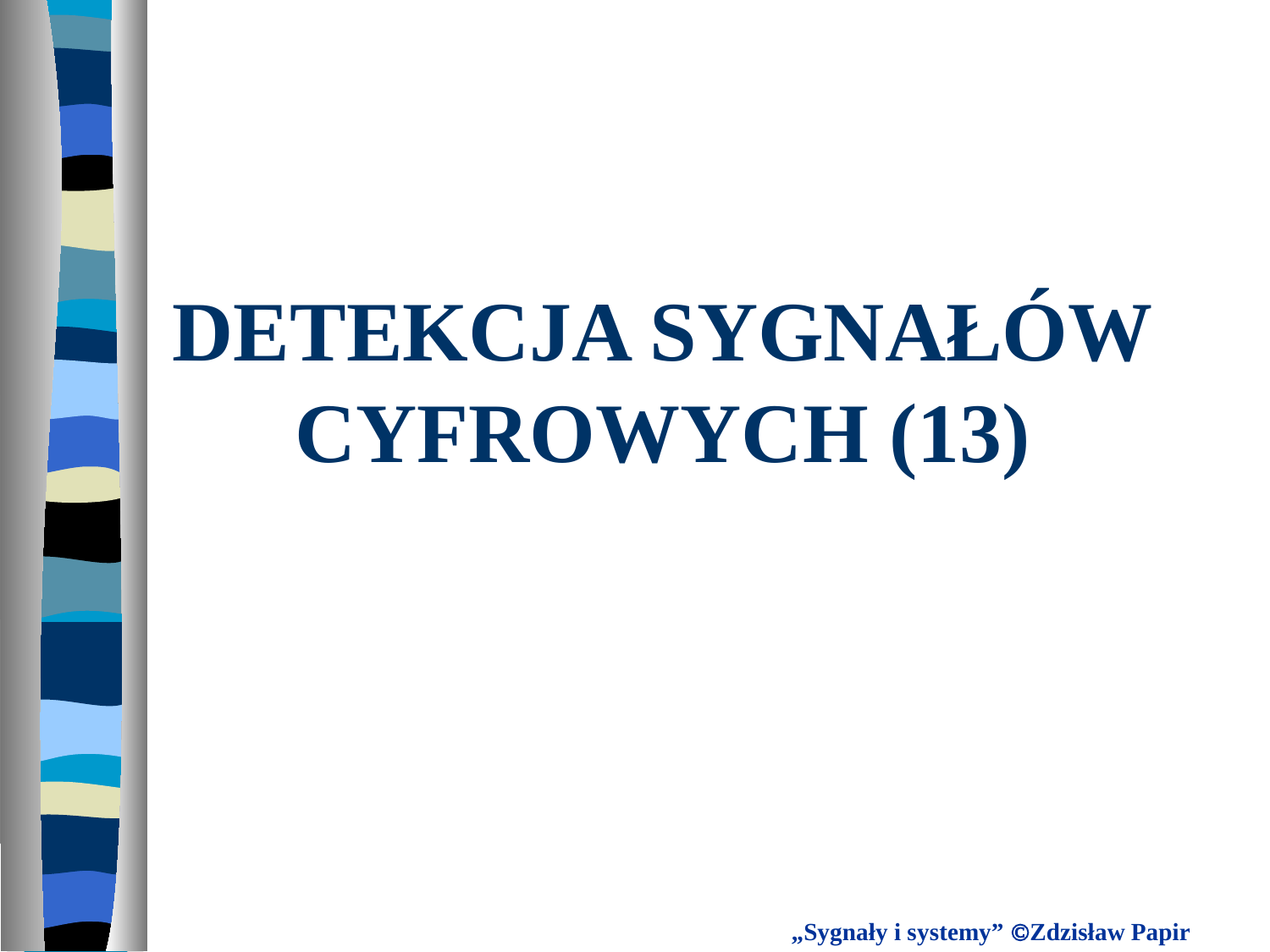

DETEKCJA SYGNAŁÓW
CYFROWYCH (13)
„Sygnały i systemy” ©Zdzisław Papir